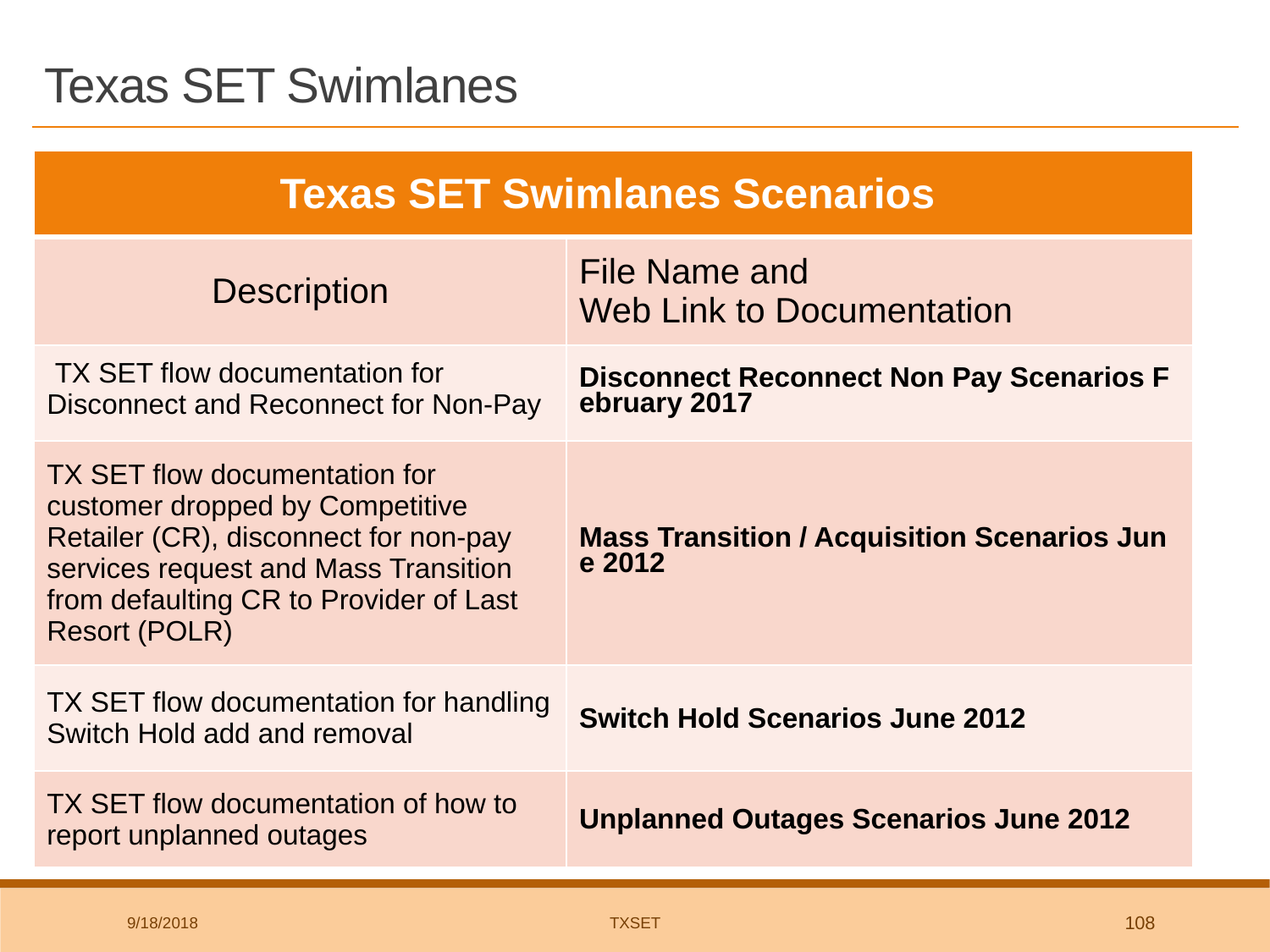

# Texas SET Swimlanes
| Texas SET Swimlanes Scenarios |  |
| --- | --- |
| Description | File Name and Web Link to Documentation |
| TX SET flow documentation for Disconnect and Reconnect for Non-Pay | Disconnect Reconnect Non Pay Scenarios February 2017 |
| TX SET flow documentation for customer dropped by Competitive Retailer (CR), disconnect for non-pay services request and Mass Transition from defaulting CR to Provider of Last Resort (POLR) | Mass Transition / Acquisition Scenarios June 2012 |
| TX SET flow documentation for handling Switch Hold add and removal | Switch Hold Scenarios June 2012 |
| TX SET flow documentation of how to report unplanned outages | Unplanned Outages Scenarios June 2012 |
9/18/2018
TxSET
108